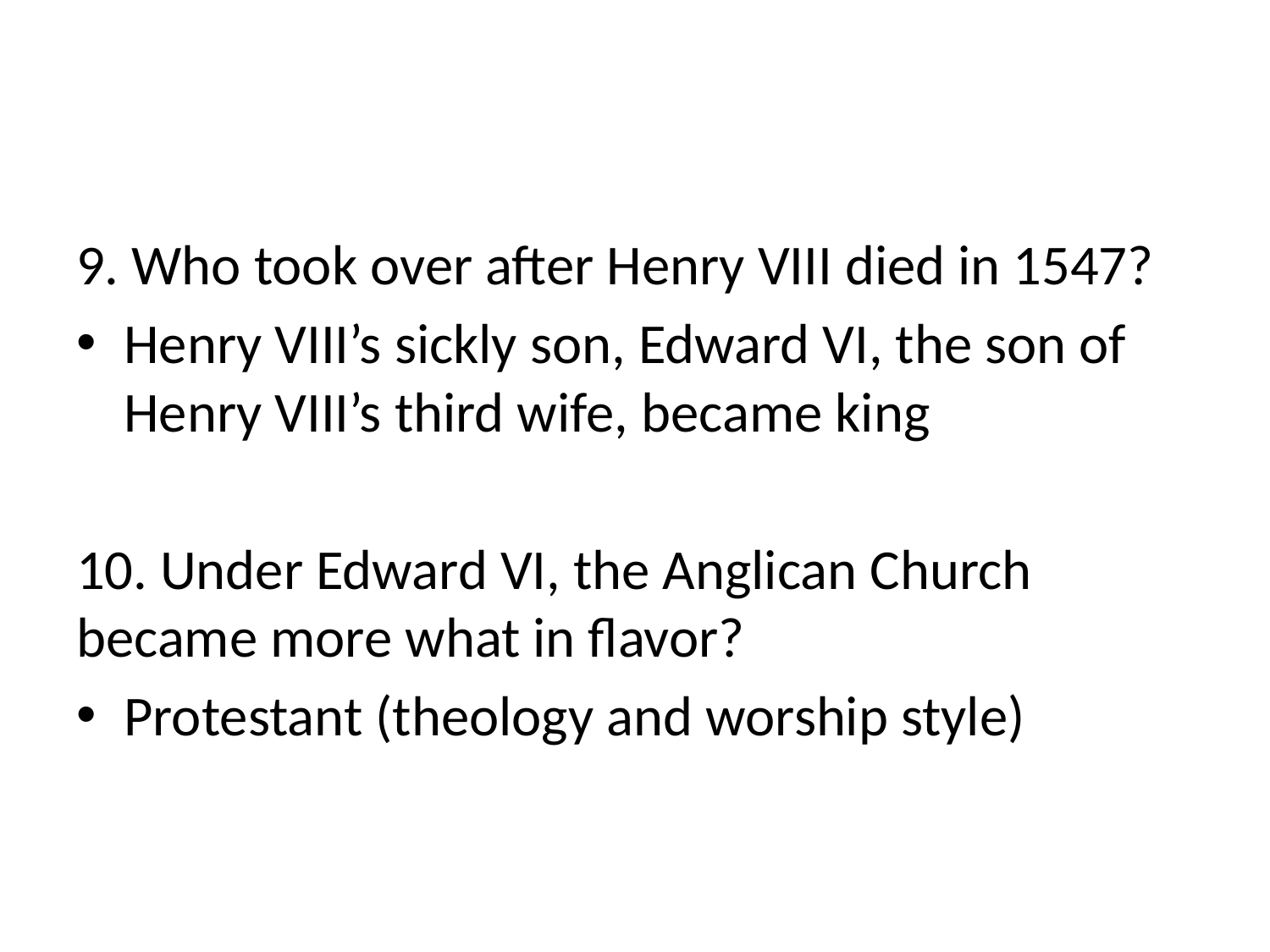

#
9. Who took over after Henry VIII died in 1547?
Henry VIII’s sickly son, Edward VI, the son of Henry VIII’s third wife, became king

10. Under Edward VI, the Anglican Church became more what in flavor?
Protestant (theology and worship style)